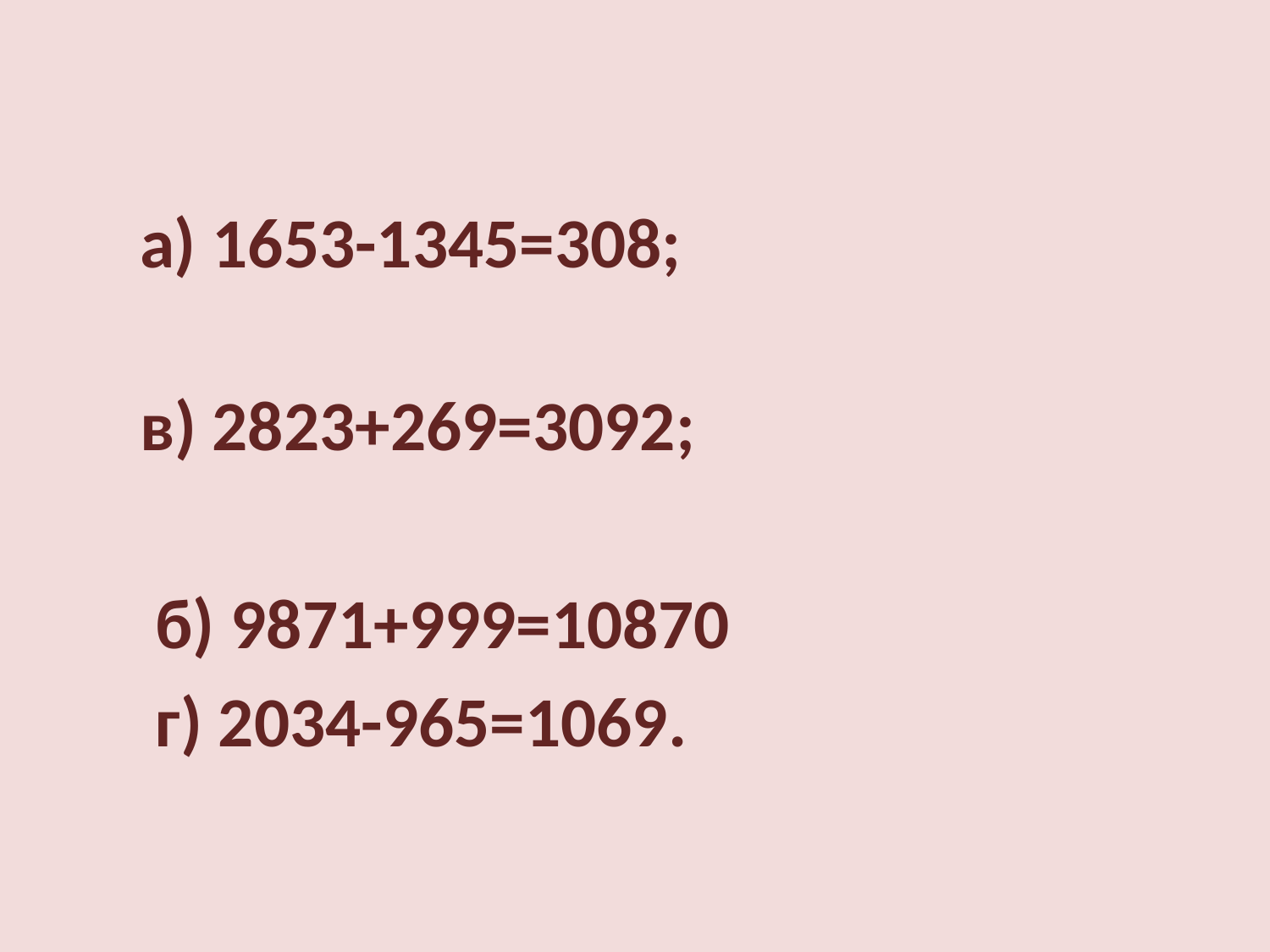

#

    а) 1653-1345=308;
    в) 2823+269=3092;

     б) 9871+999=10870
     г) 2034-965=1069.